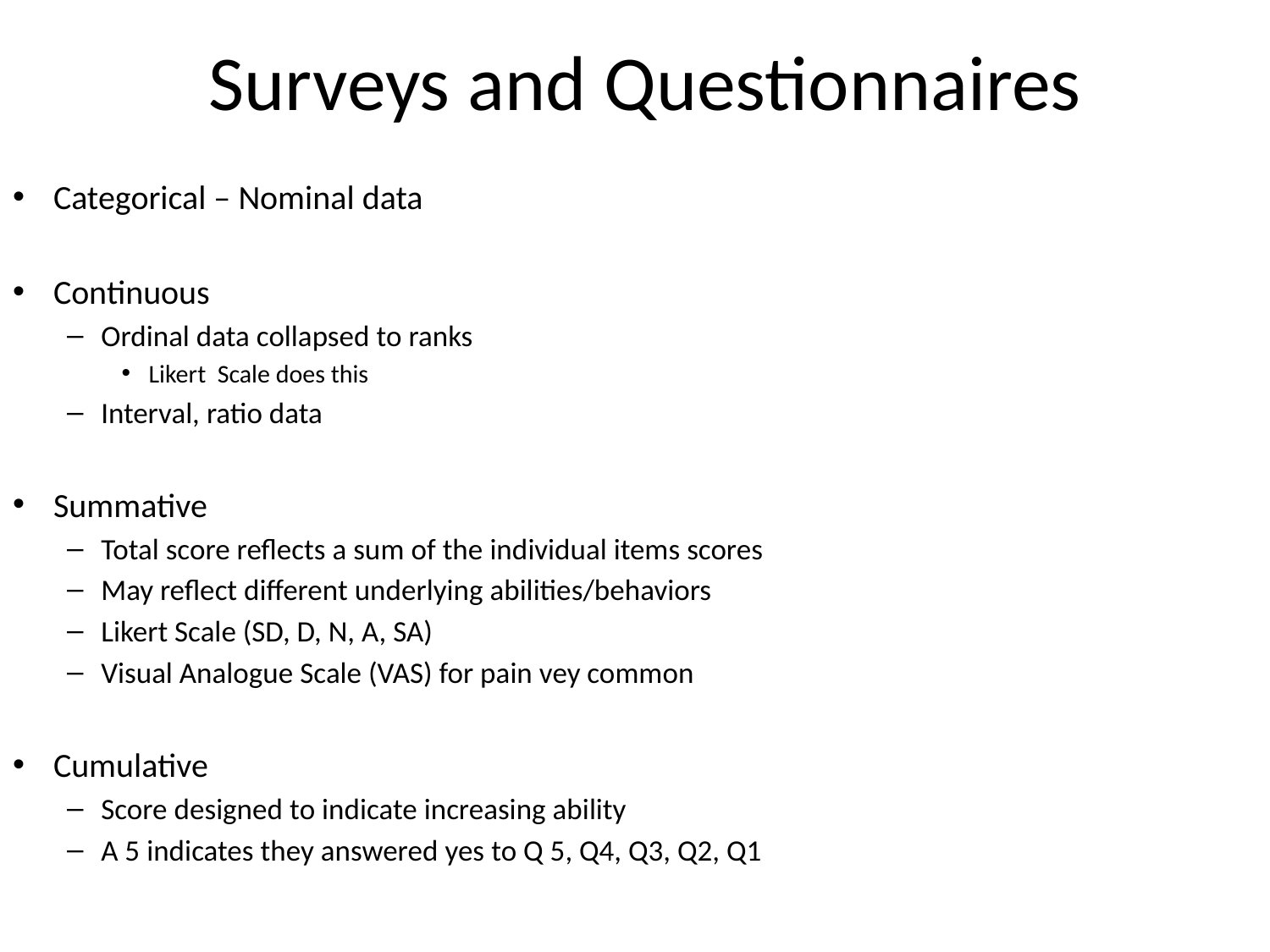

# Surveys and Questionnaires
Categorical – Nominal data

Continuous
Ordinal data collapsed to ranks
Likert  Scale does this
Interval, ratio data

Summative
Total score reflects a sum of the individual items scores
May reflect different underlying abilities/behaviors
Likert Scale (SD, D, N, A, SA)
Visual Analogue Scale (VAS) for pain vey common

Cumulative
Score designed to indicate increasing ability
A 5 indicates they answered yes to Q 5, Q4, Q3, Q2, Q1